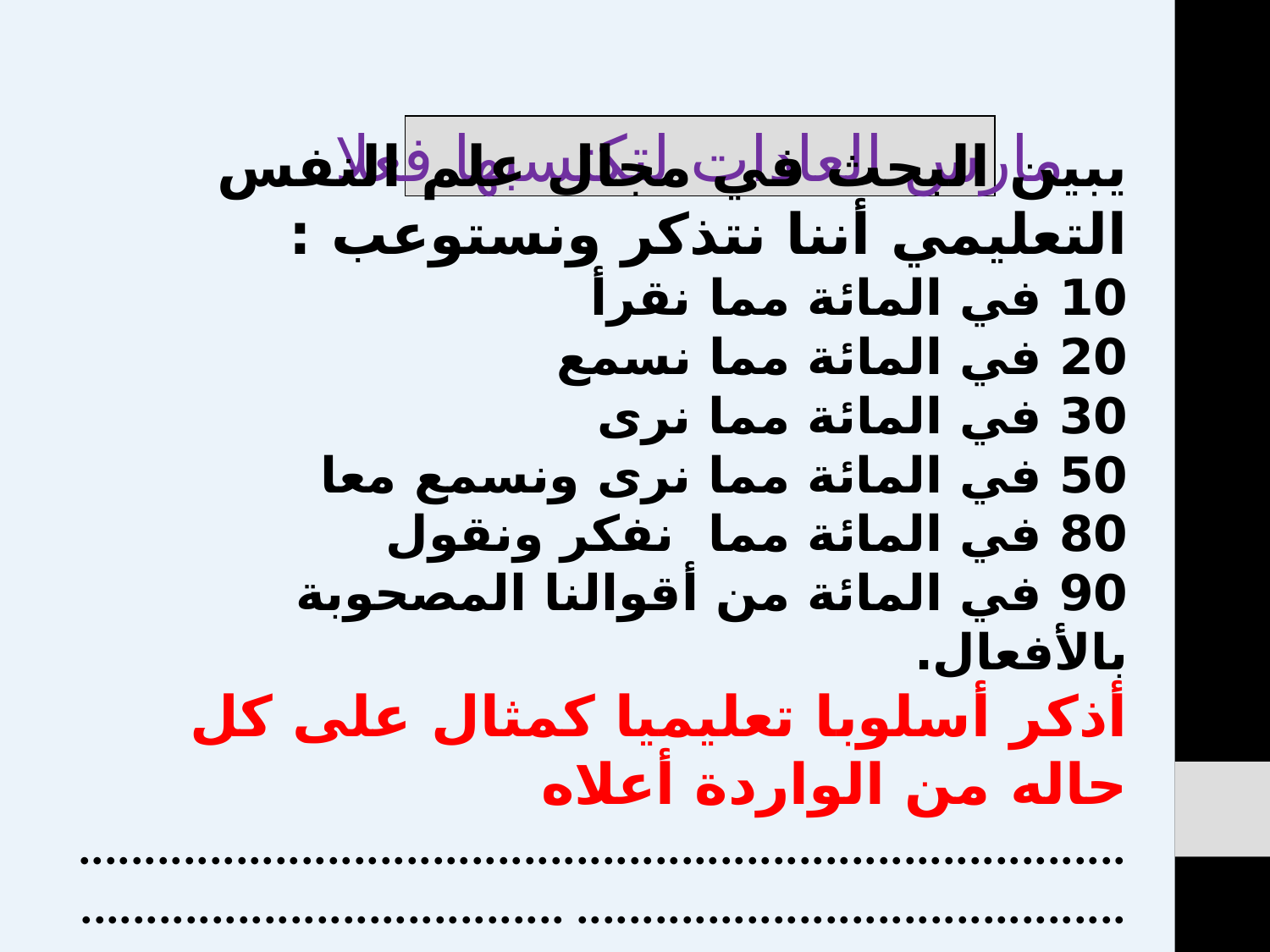

مارس العادات لتكتسبها فعلا
يبين البحث في مجال علم النفس التعليمي أننا نتذكر ونستوعب :
10 في المائة مما نقرأ
20 في المائة مما نسمع
30 في المائة مما نرى
50 في المائة مما نرى ونسمع معا
80 في المائة مما  نفكر ونقول
90 في المائة من أقوالنا المصحوبة بالأفعال.
أذكر أسلوبا تعليميا كمثال على كل حاله من الواردة أعلاه
..................................................................................................................... .................................................................................................